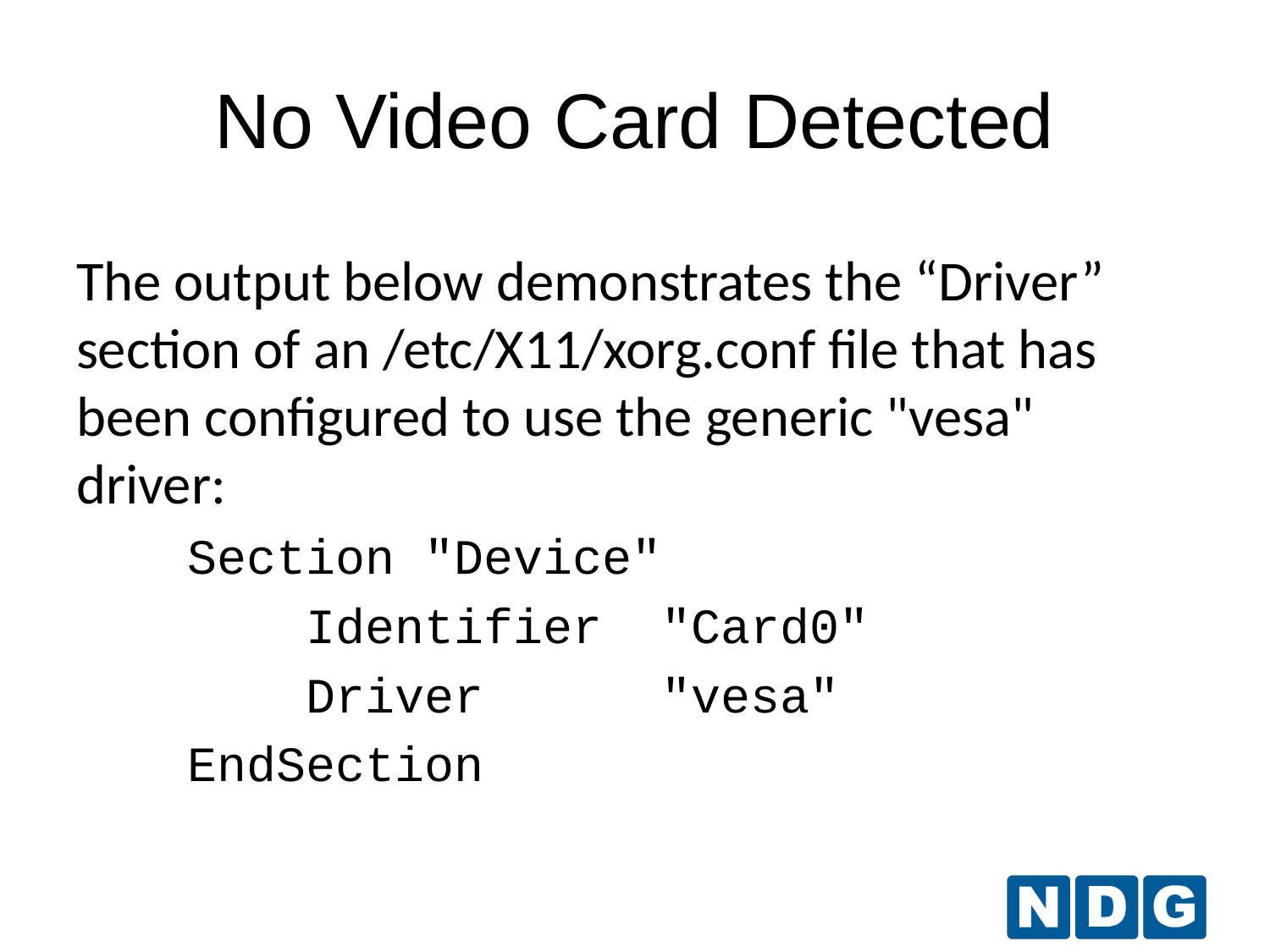

# No Video Card Detected
The output below demonstrates the “Driver” section of an /etc/X11/xorg.conf file that has been configured to use the generic "vesa" driver:
Section "Device"
    Identifier  "Card0"
    Driver      "vesa"
EndSection